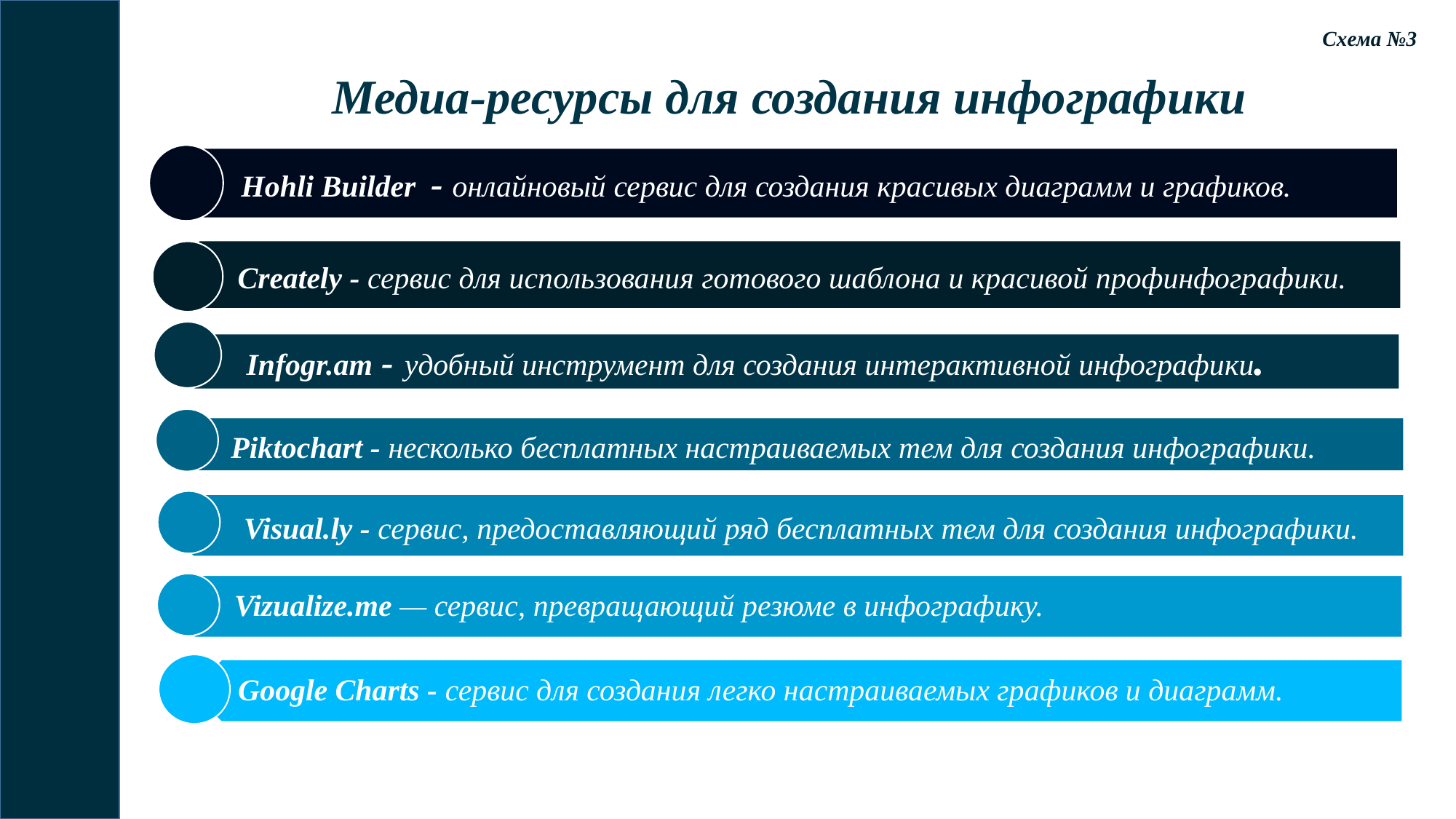

Схема №3
Медиа-ресурсы для создания инфографики
   Hohli Builder  - онлайновый сервис для создания красивых диаграмм и графиков.
   Сreately - сервис для использования готового шаблона и красивой профинфографики.
    Infogr.am - удобный инструмент для создания интерактивной инфографики.
   Piktochart - несколько бесплатных настраиваемых тем для создания инфографики.
    Visual.ly - сервис, предоставляющий ряд бесплатных тем для создания инфографики.
     Vizualize.me — сервис, превращающий резюме в инфографику.
  Google Charts - сервис для создания легко настраиваемых графиков и диаграмм.